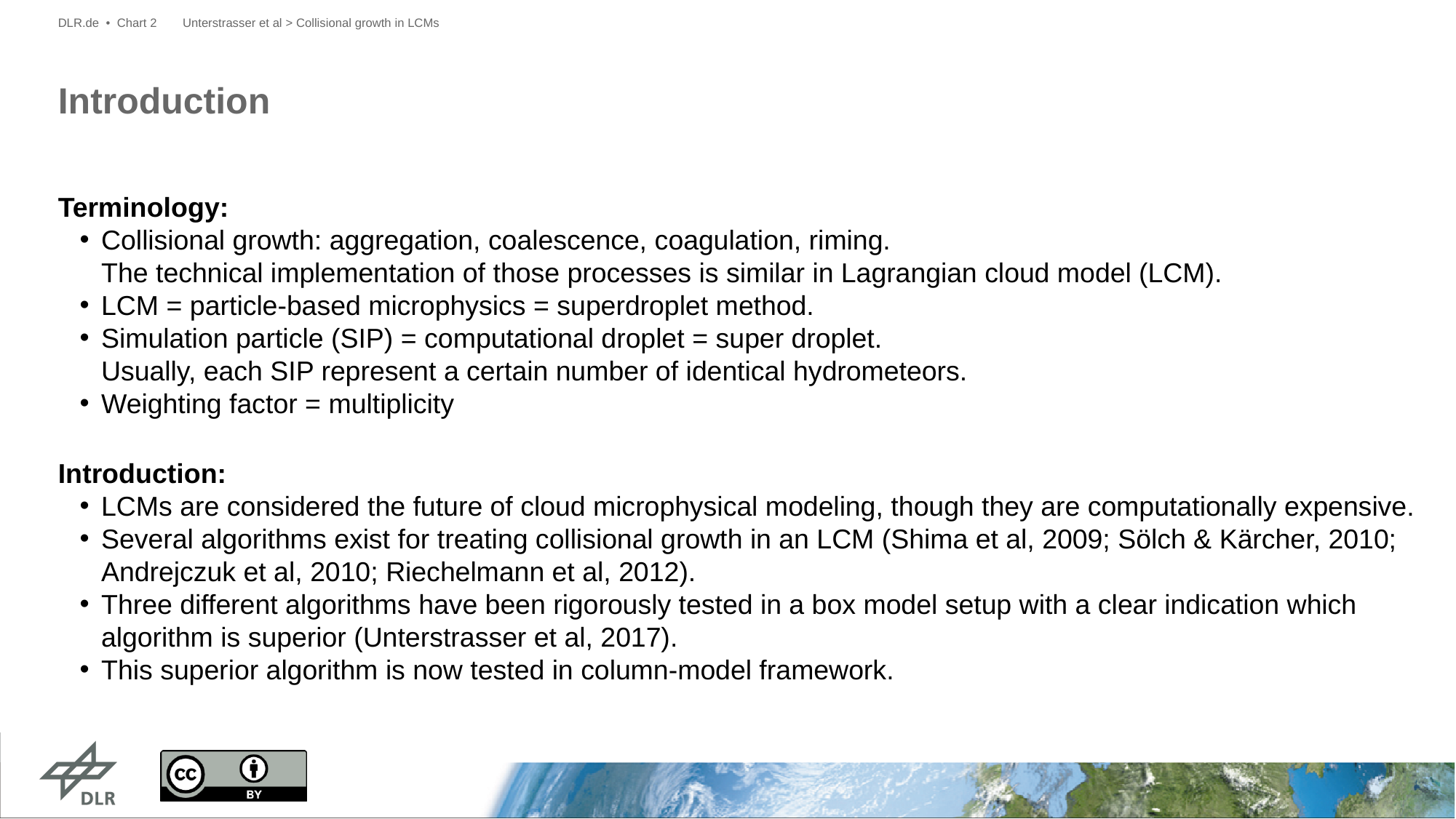

DLR.de  •  Chart 2
Unterstrasser et al > Collisional growth in LCMs
# Introduction
Terminology:
Collisional growth: aggregation, coalescence, coagulation, riming.
The technical implementation of those processes is similar in Lagrangian cloud model (LCM).
LCM = particle-based microphysics = superdroplet method.
Simulation particle (SIP) = computational droplet = super droplet.
Usually, each SIP represent a certain number of identical hydrometeors.
Weighting factor = multiplicity

Introduction:
LCMs are considered the future of cloud microphysical modeling, though they are computationally expensive.
Several algorithms exist for treating collisional growth in an LCM (Shima et al, 2009; Sölch & Kärcher, 2010; Andrejczuk et al, 2010; Riechelmann et al, 2012).
Three different algorithms have been rigorously tested in a box model setup with a clear indication which algorithm is superior (Unterstrasser et al, 2017).
This superior algorithm is now tested in column-model framework.